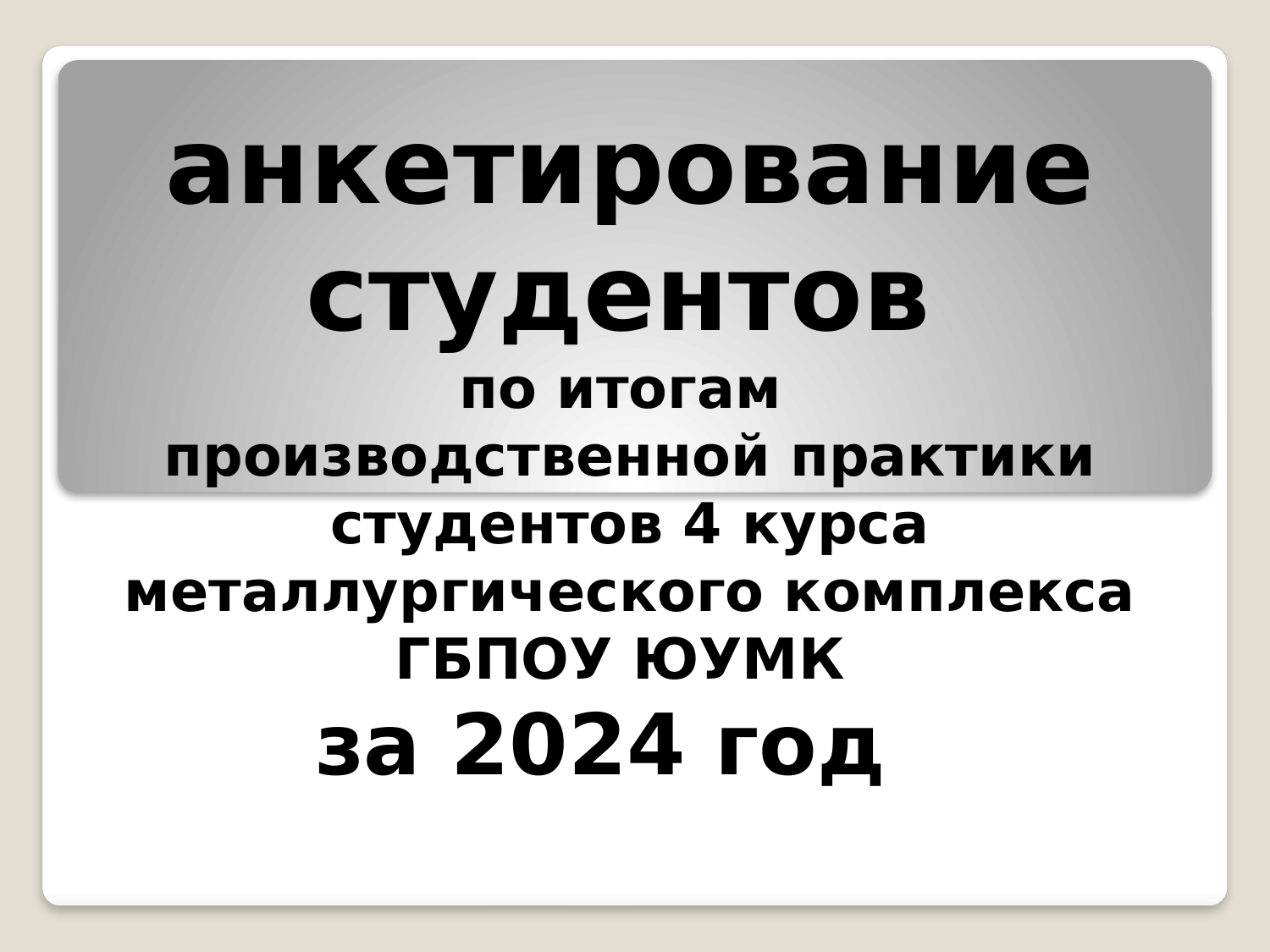

# анкетирование студентов по итогам производственной практики студентов 4 курса металлургического комплекса ГБПОУ ЮУМК за 2024 год